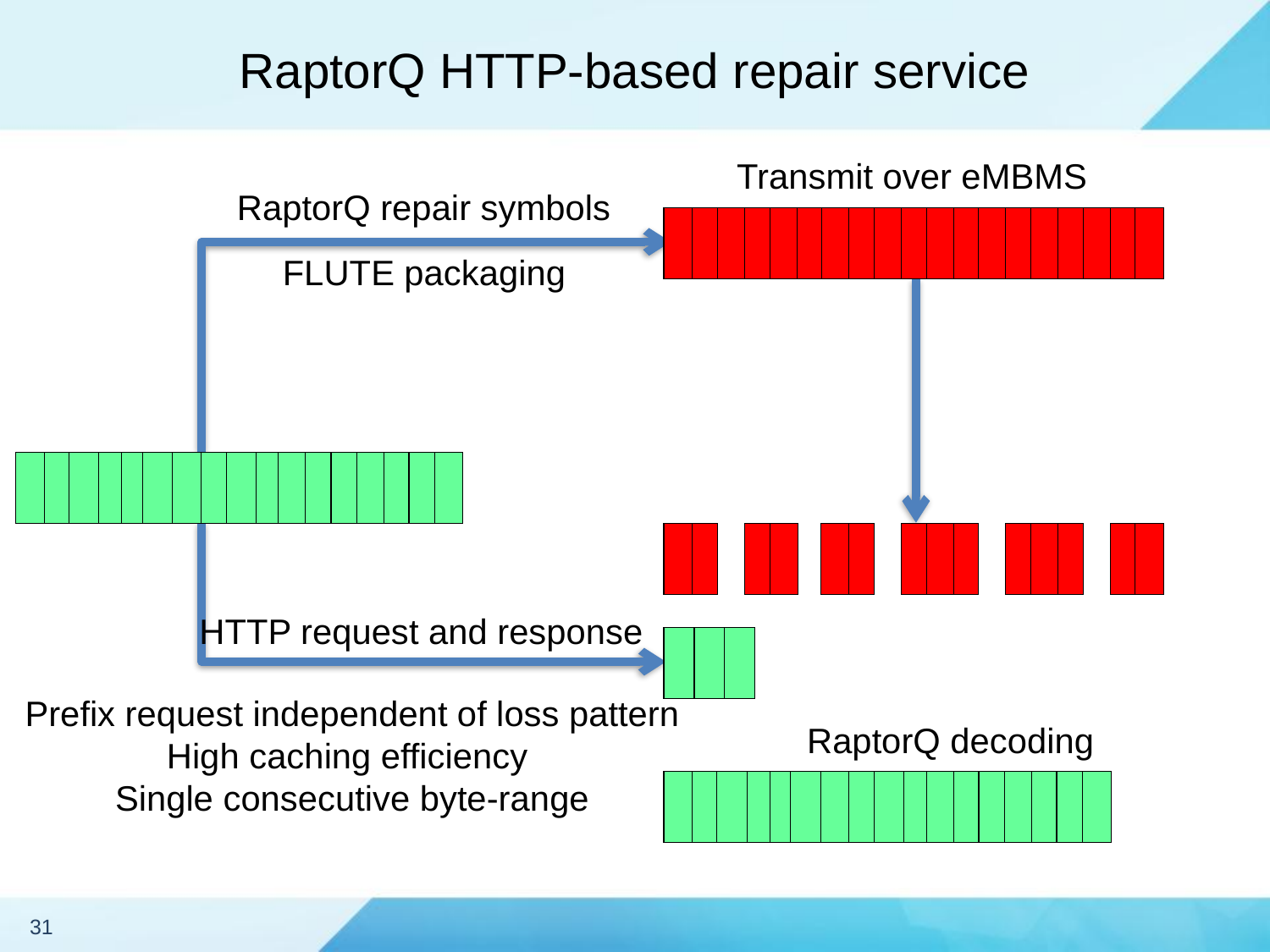

# RaptorQ HTTP-based repair service
Transmit over eMBMS
RaptorQ repair symbols

FLUTE packaging

HTTP request and response

Prefix request independent of loss pattern
High caching efficiency
Single consecutive byte-range
RaptorQ decoding

31